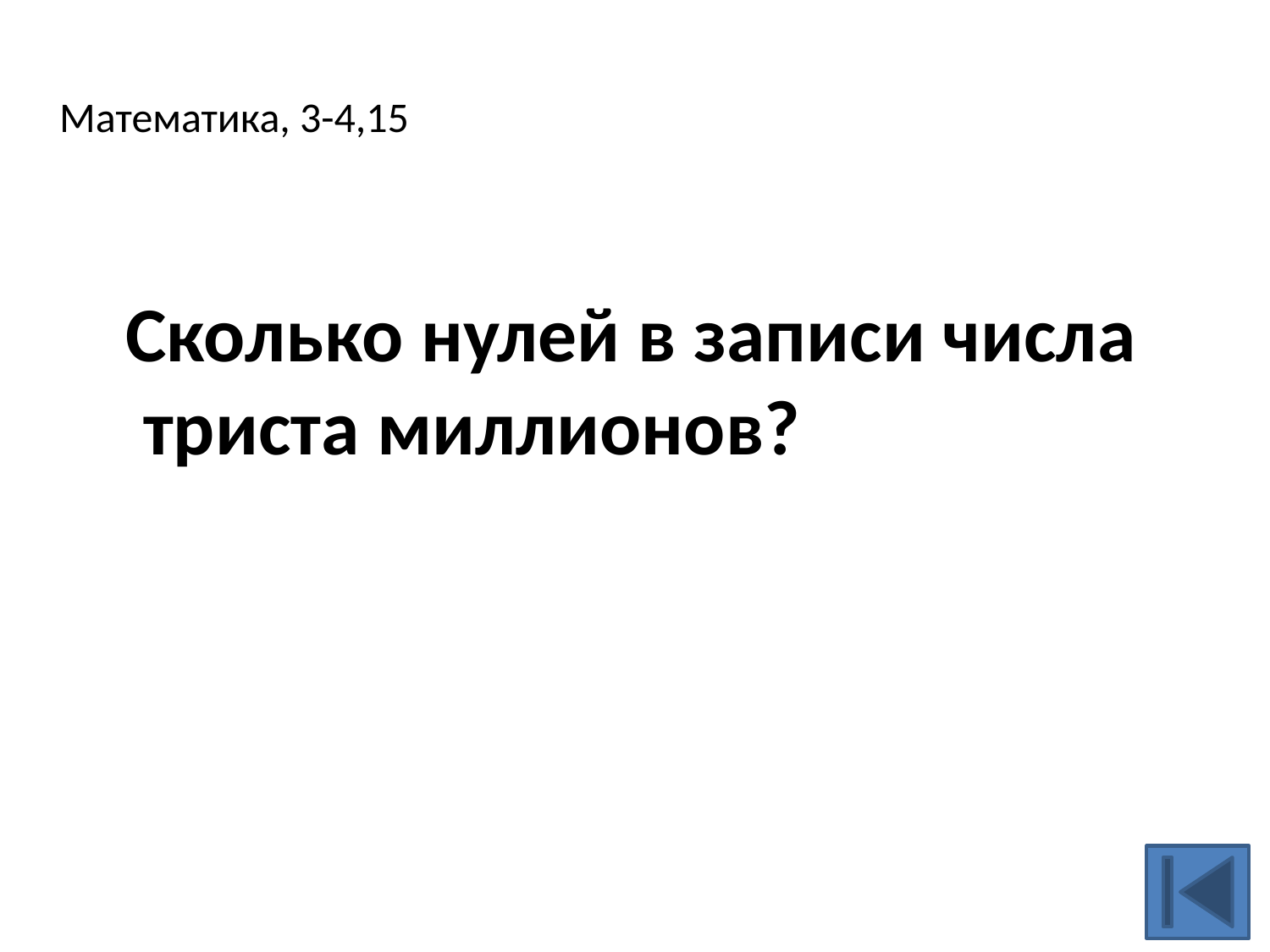

Математика, 3-4,15
Сколько нулей в записи числа
 триста миллионов?